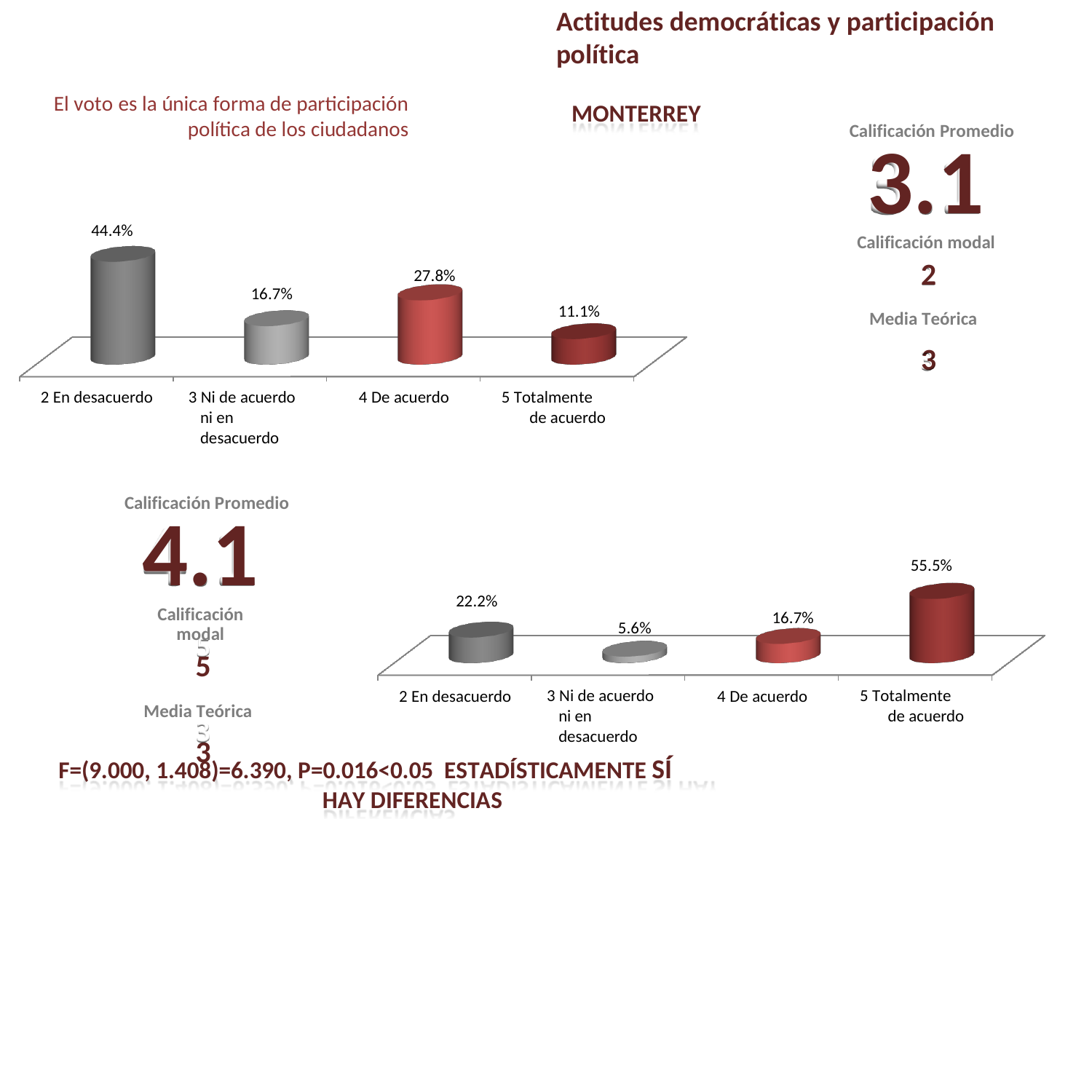

Actitudes democráticas y participación política
El voto es la única forma de participación política de los ciudadanos
MONTERREY

Calificación Promedio
3.1
Calificación modal
2

Media Teórica

3

44.4%

27.8%
16.7%
11.1%

3 Ni de acuerdo ni en desacuerdo
5 Totalmente de acuerdo
2 En desacuerdo
4 De acuerdo

Calificación Promedio
4.1
Calificación modal
5

Media Teórica

3

55.5%
22.2%
16.7%
5.6%

3 Ni de acuerdo ni en desacuerdo
5 Totalmente de acuerdo
2 En desacuerdo
4 De acuerdo

F=(9.000, 1.408)=6.390, P=0.016<0.05  ESTADÍSTICAMENTE SÍ HAY DIFERENCIAS